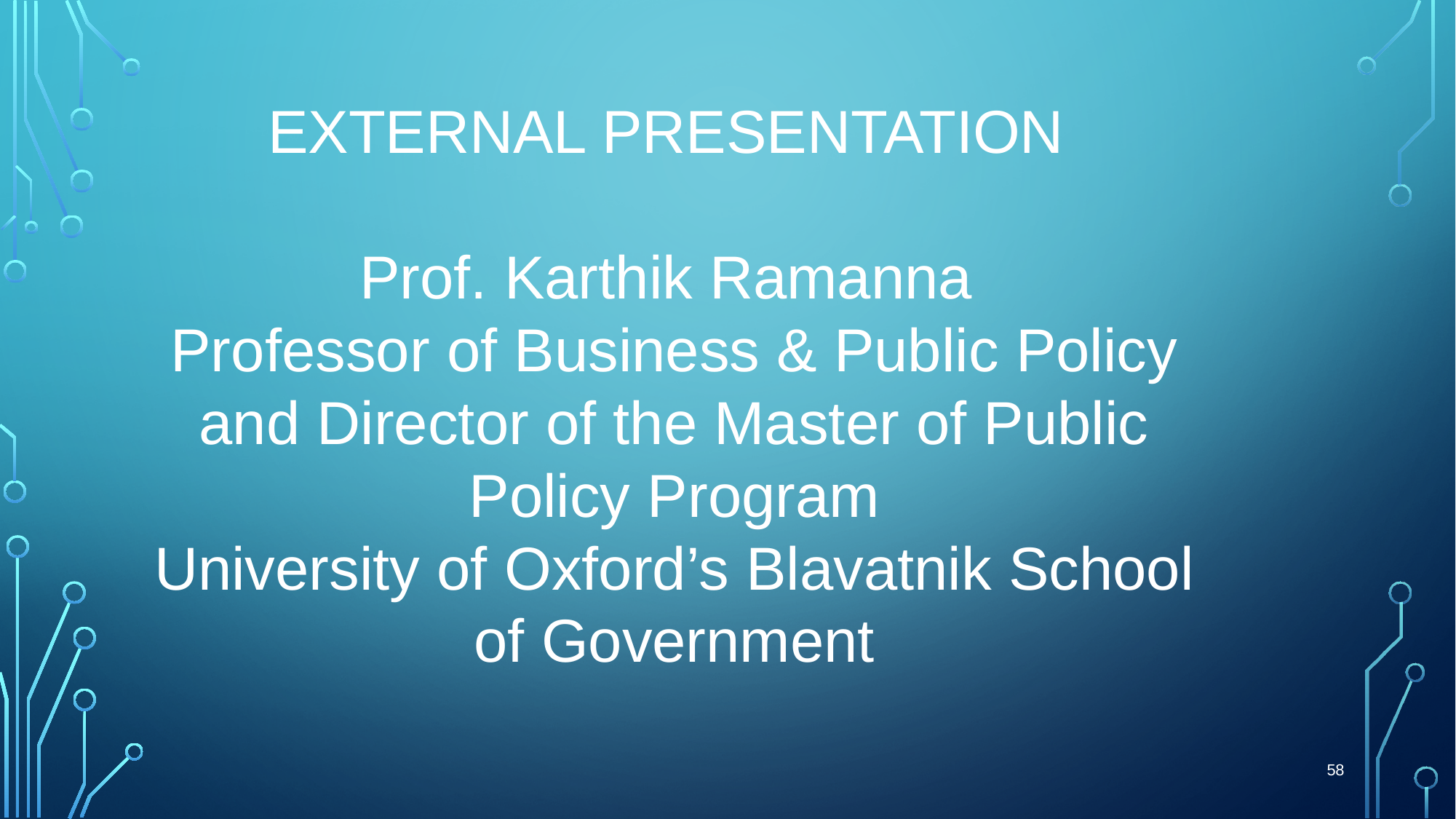

# EXTERNAL PRESENTATION Prof. Karthik Ramanna Professor of Business & Public Policy and Director of the Master of Public Policy Program University of Oxford’s Blavatnik School of Government
58